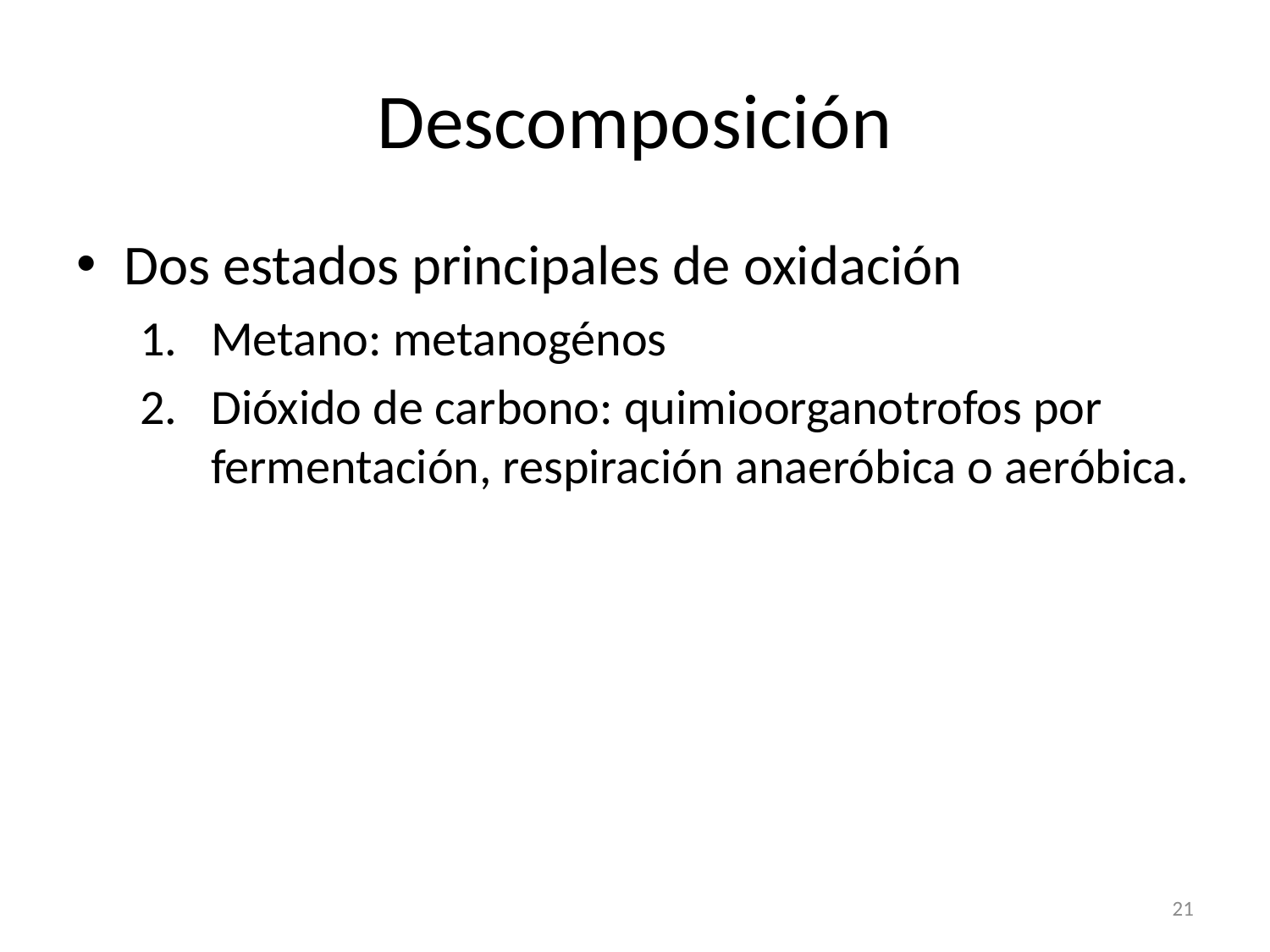

# Descomposición
Dos estados principales de oxidación
Metano: metanogénos
Dióxido de carbono: quimioorganotrofos por fermentación, respiración anaeróbica o aeróbica.
21